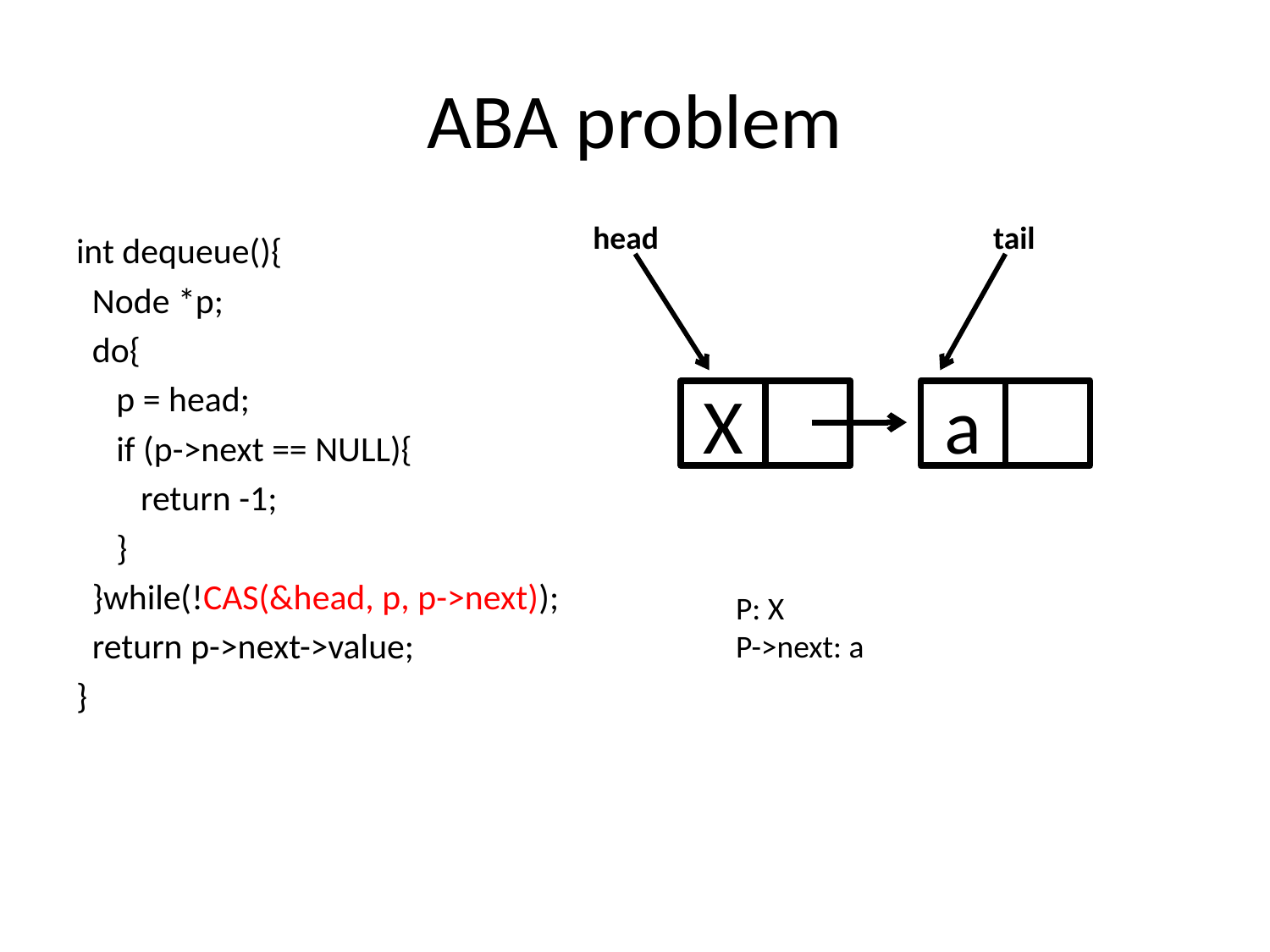

# ABA problem
head
tail
int dequeue(){
  Node *p;
  do{
     p = head;
     if (p->next == NULL){
        return -1;
     }
  }while(!CAS(&head, p, p->next));
  return p->next->value;
}

X

a

P: X
P->next: a